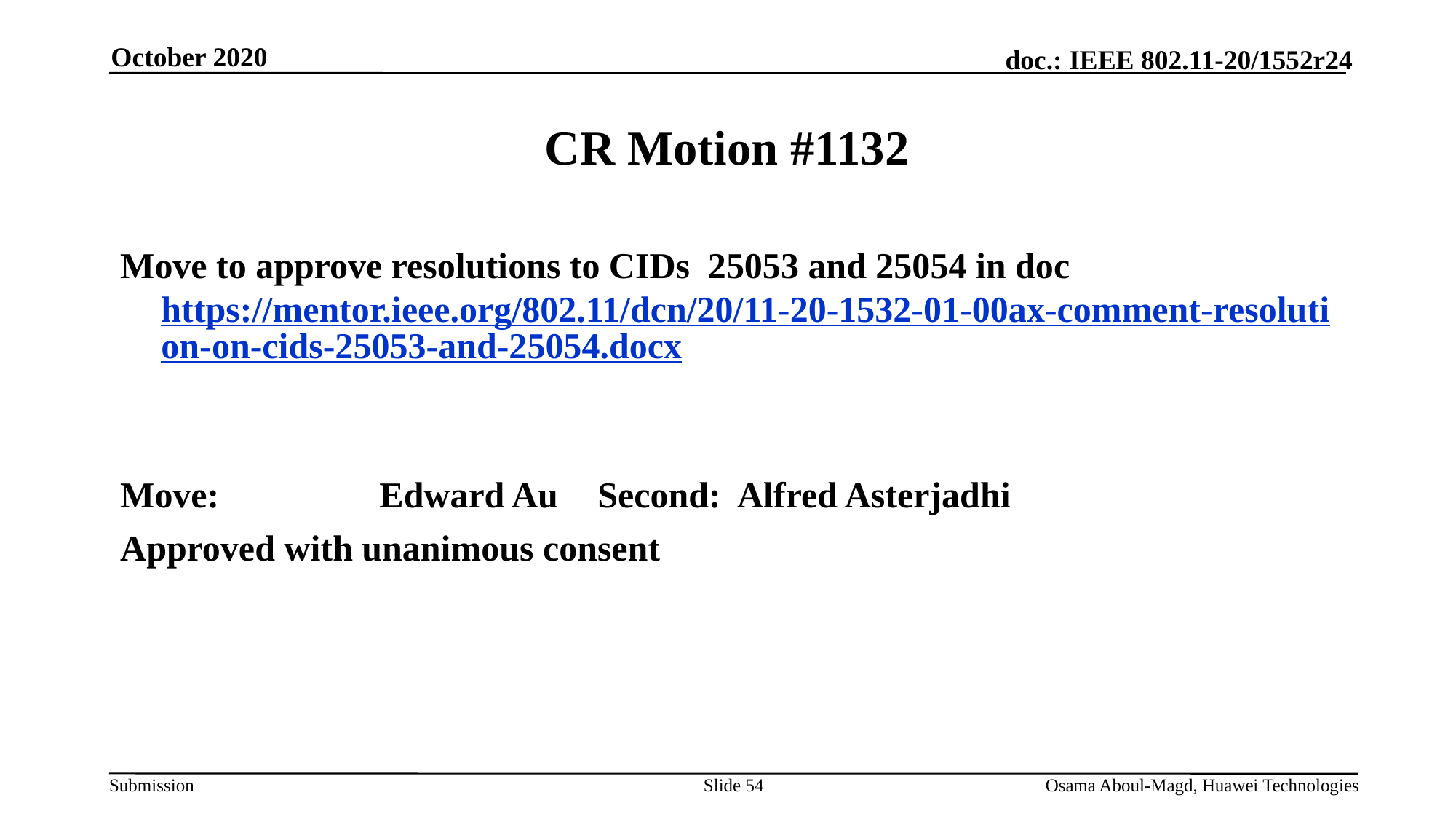

October 2020
# CR Motion #1132
Move to approve resolutions to CIDs  25053 and 25054 in doc https://mentor.ieee.org/802.11/dcn/20/11-20-1532-01-00ax-comment-resolution-on-cids-25053-and-25054.docx

Move:		Edward Au	Second:  Alfred Asterjadhi
Approved with unanimous consent
Slide 54
Osama Aboul-Magd, Huawei Technologies